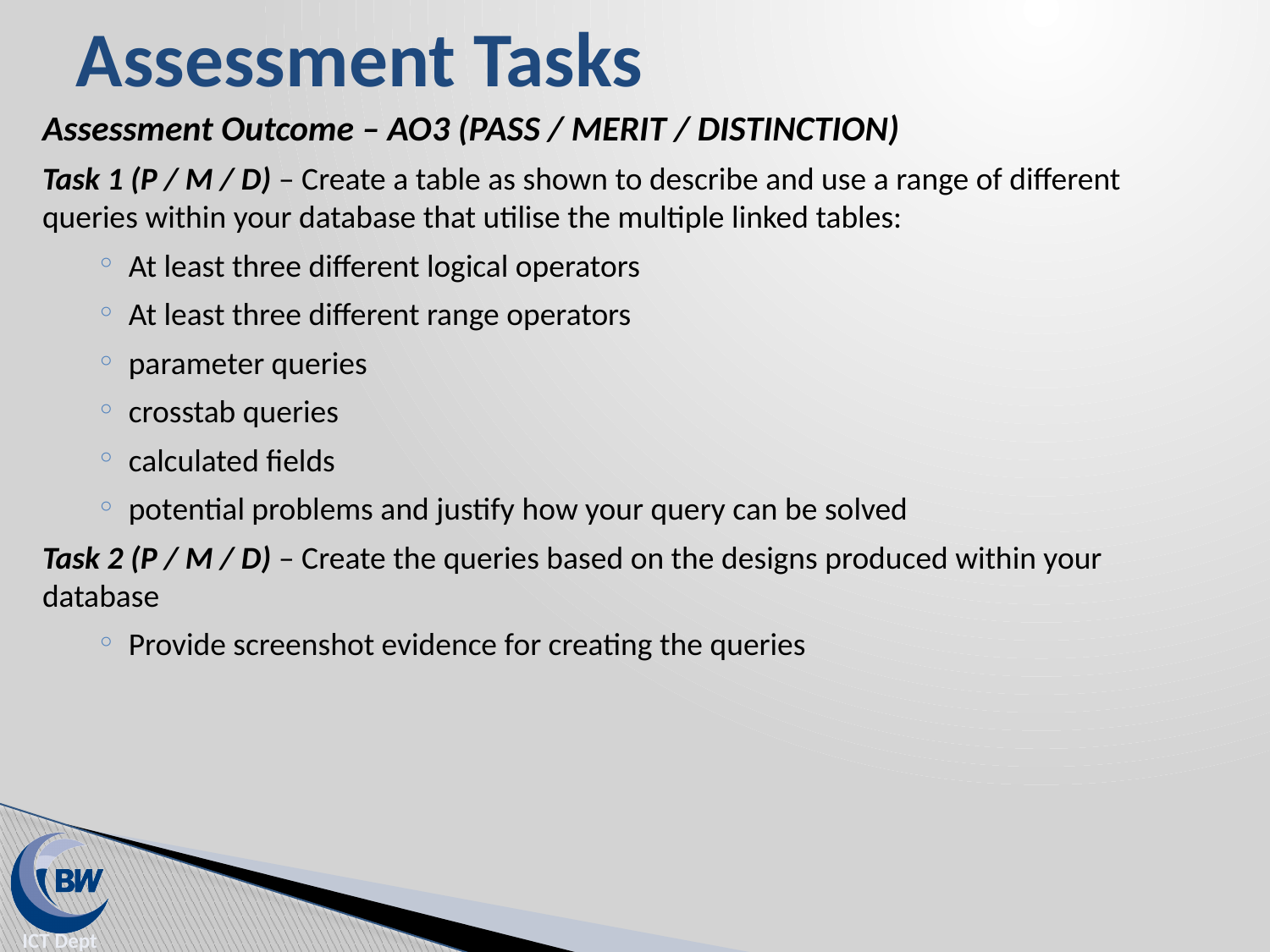

# Assessment Tasks
Assessment Outcome – AO3 (PASS / MERIT / DISTINCTION)
Task 1 (P / M / D) – Create a table as shown to describe and use a range of different queries within your database that utilise the multiple linked tables:
At least three different logical operators
At least three different range operators
parameter queries
crosstab queries
calculated fields
potential problems and justify how your query can be solved
Task 2 (P / M / D) – Create the queries based on the designs produced within your database
Provide screenshot evidence for creating the queries